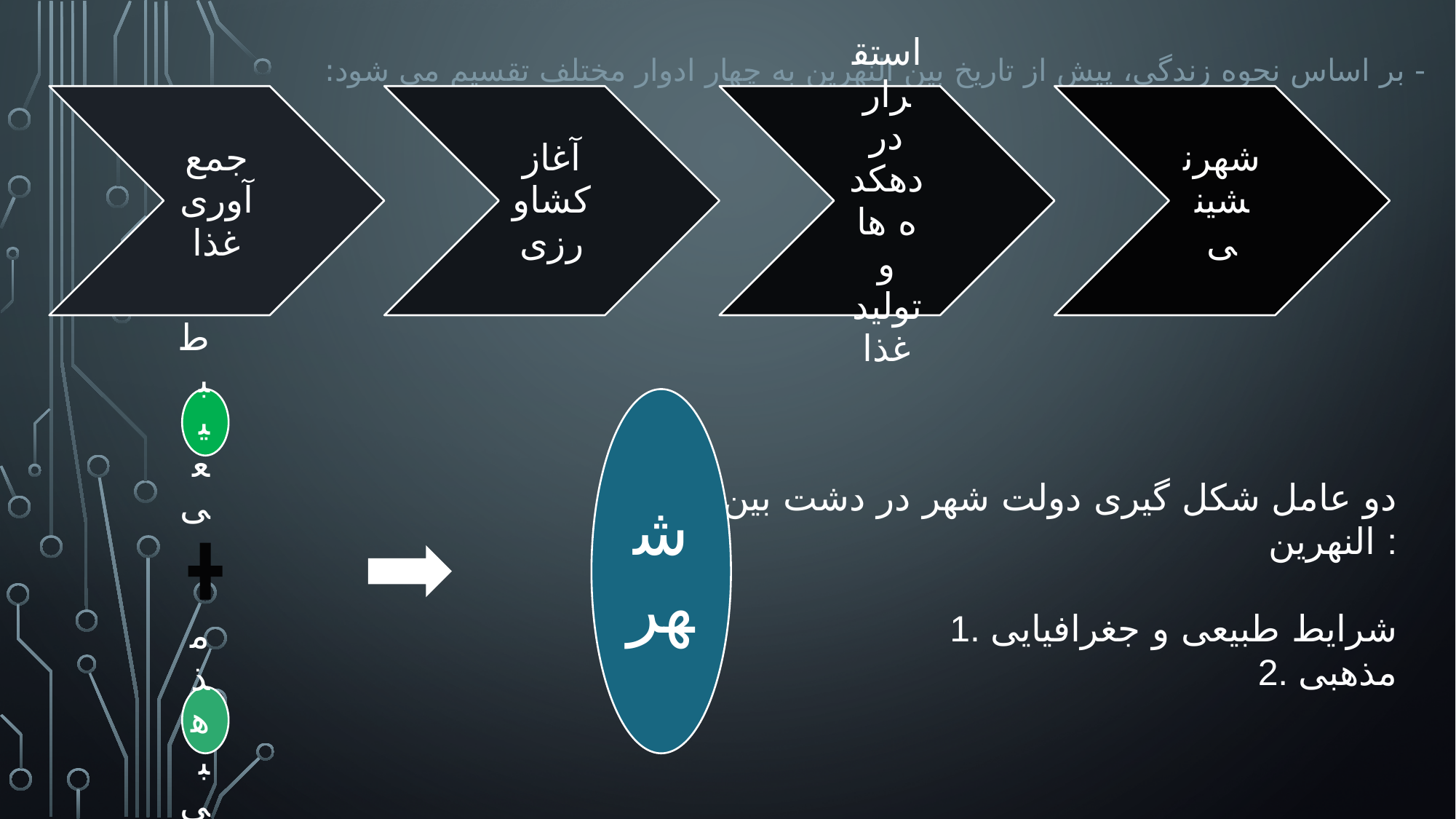

- بر اساس نحوه زندگی، پیش از تاریخ بین النهرین به چهار ادوار مختلف تقسیم می شود:

جمع آوری غذا
آغاز کشاورزی
استقرار در دهکده ها و تولید غذا
شهرنشینی

- دو عامل شکل گیری دولت شهر در دشت بین النهرین :

1. شرایط طبیعی و جغرافیایی
2. مذهبی
طبیعی
مذهبی
شهر